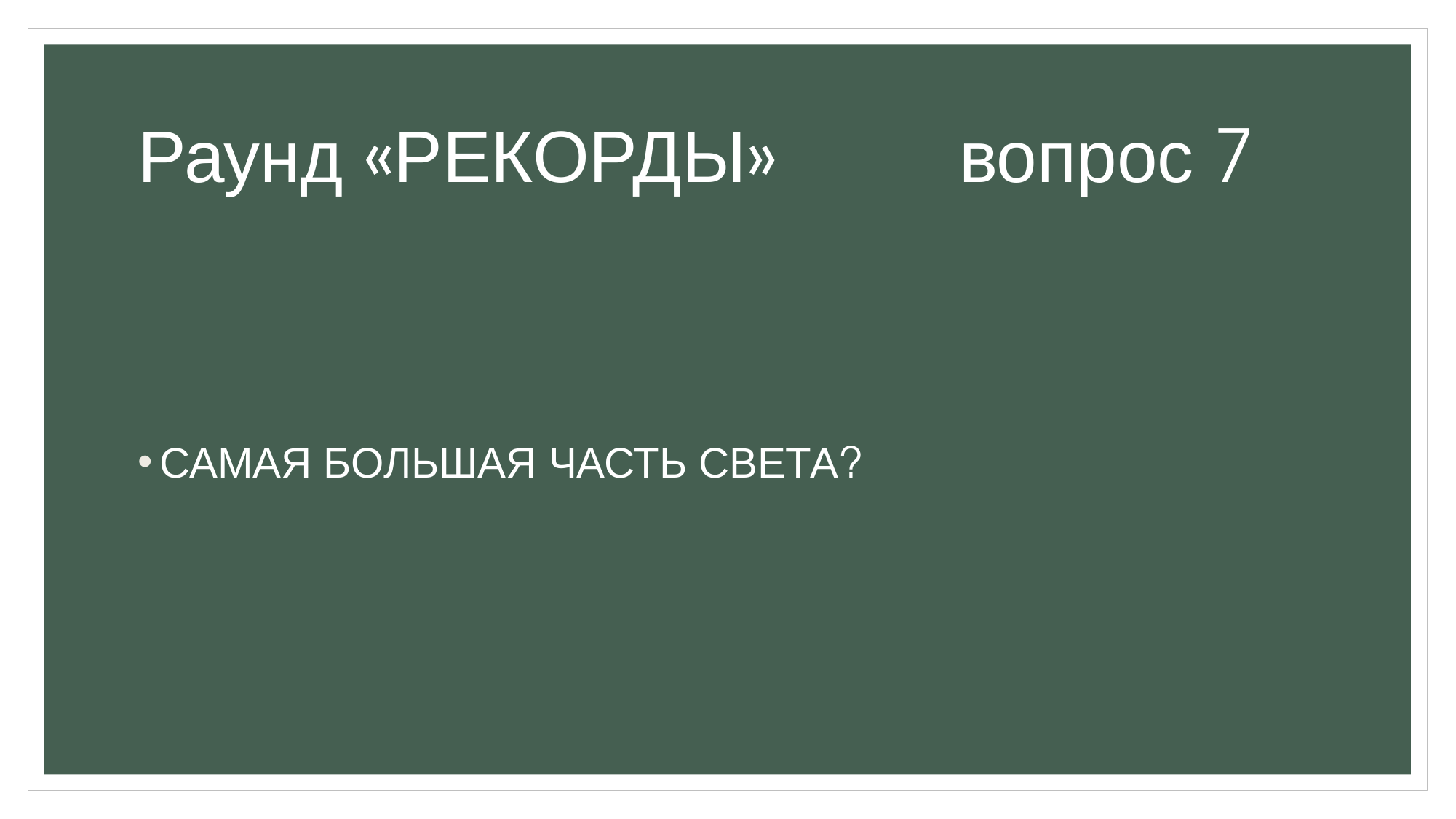

# Раунд «РЕКОРДЫ»         вопрос 7
САМАЯ БОЛЬШАЯ ЧАСТЬ СВЕТА?